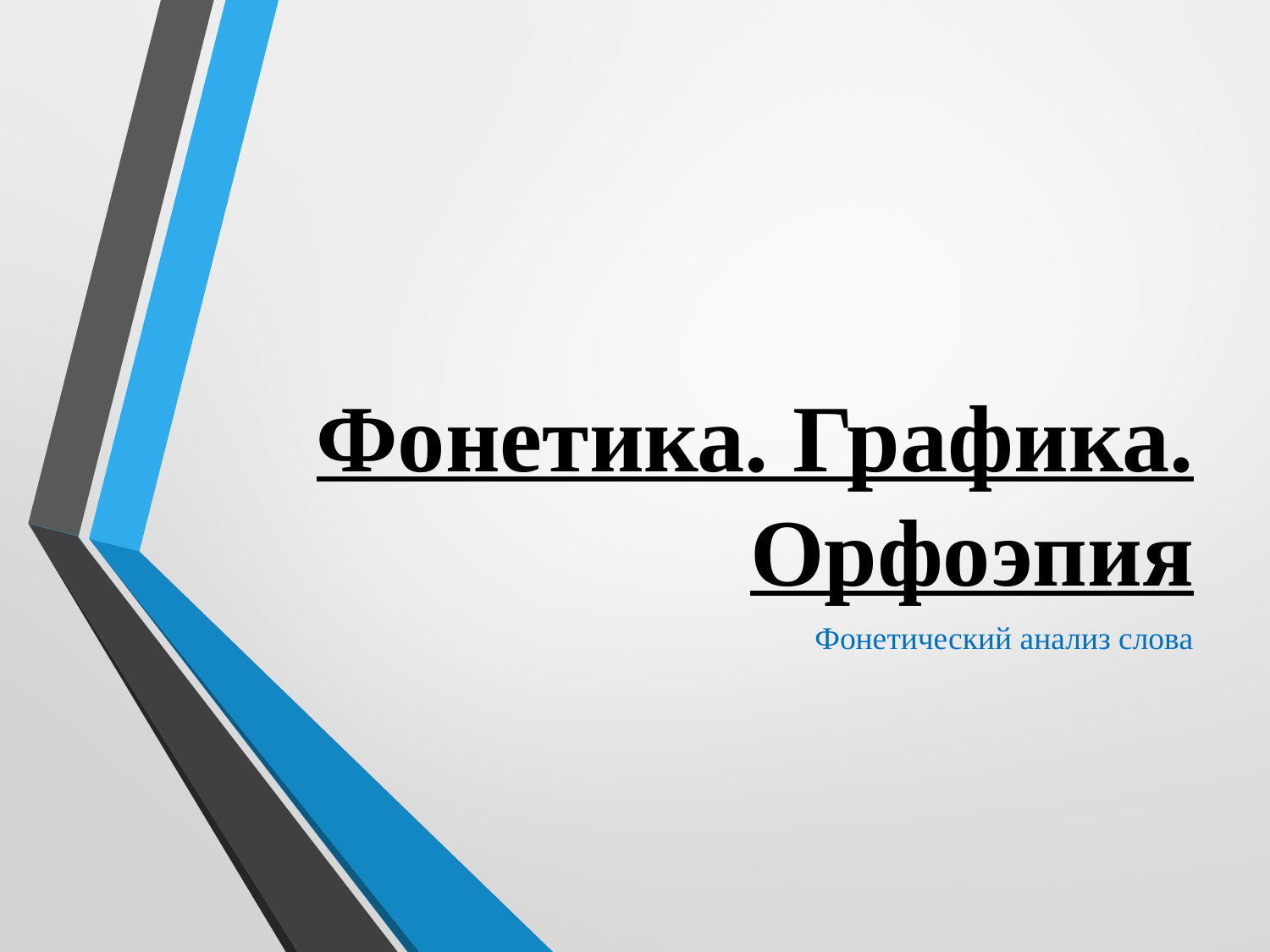

# Фонетика. Графика. Орфоэпия
Фонетический анализ слова